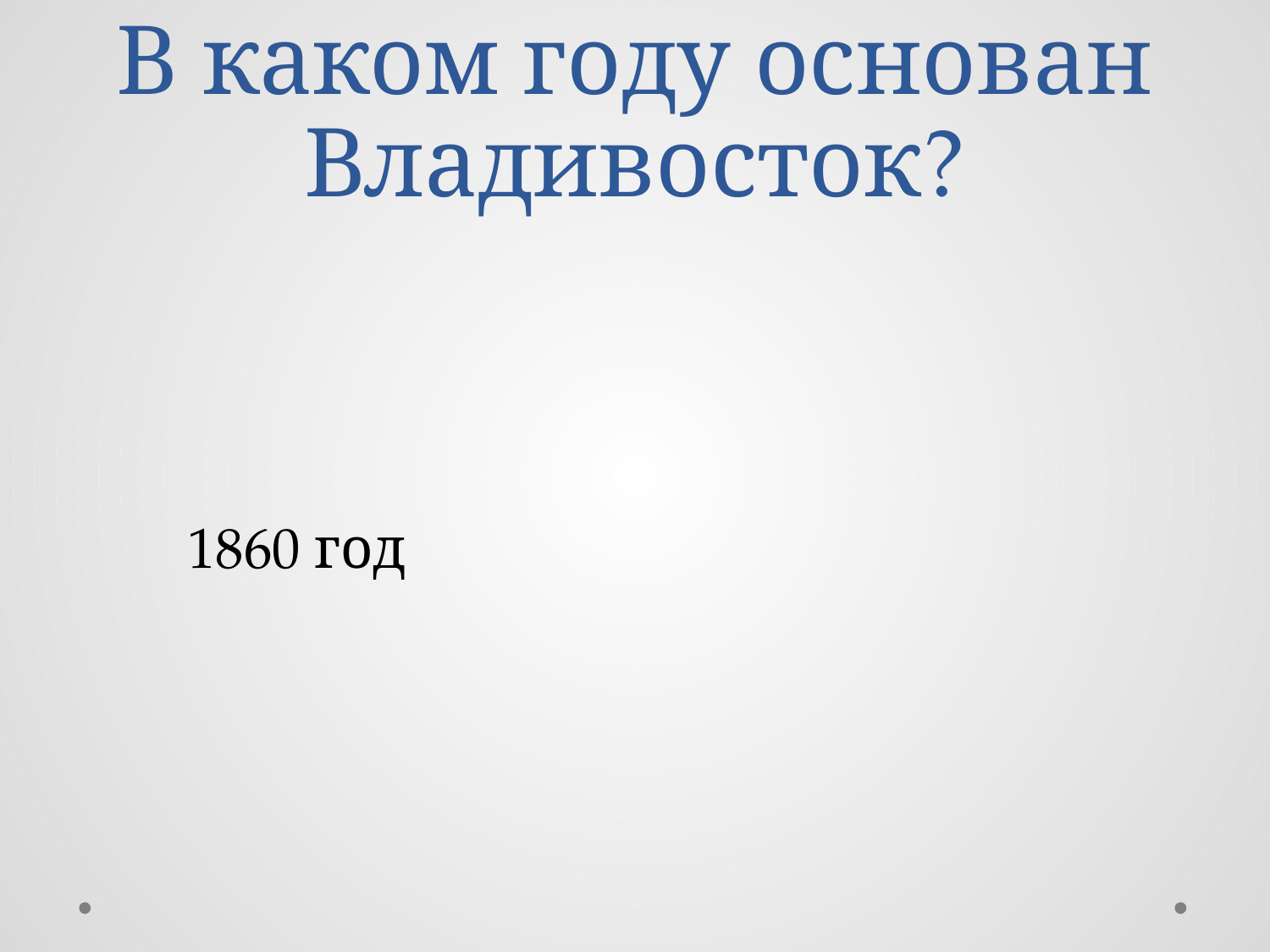

# В каком году основан Владивосток?

1860 год